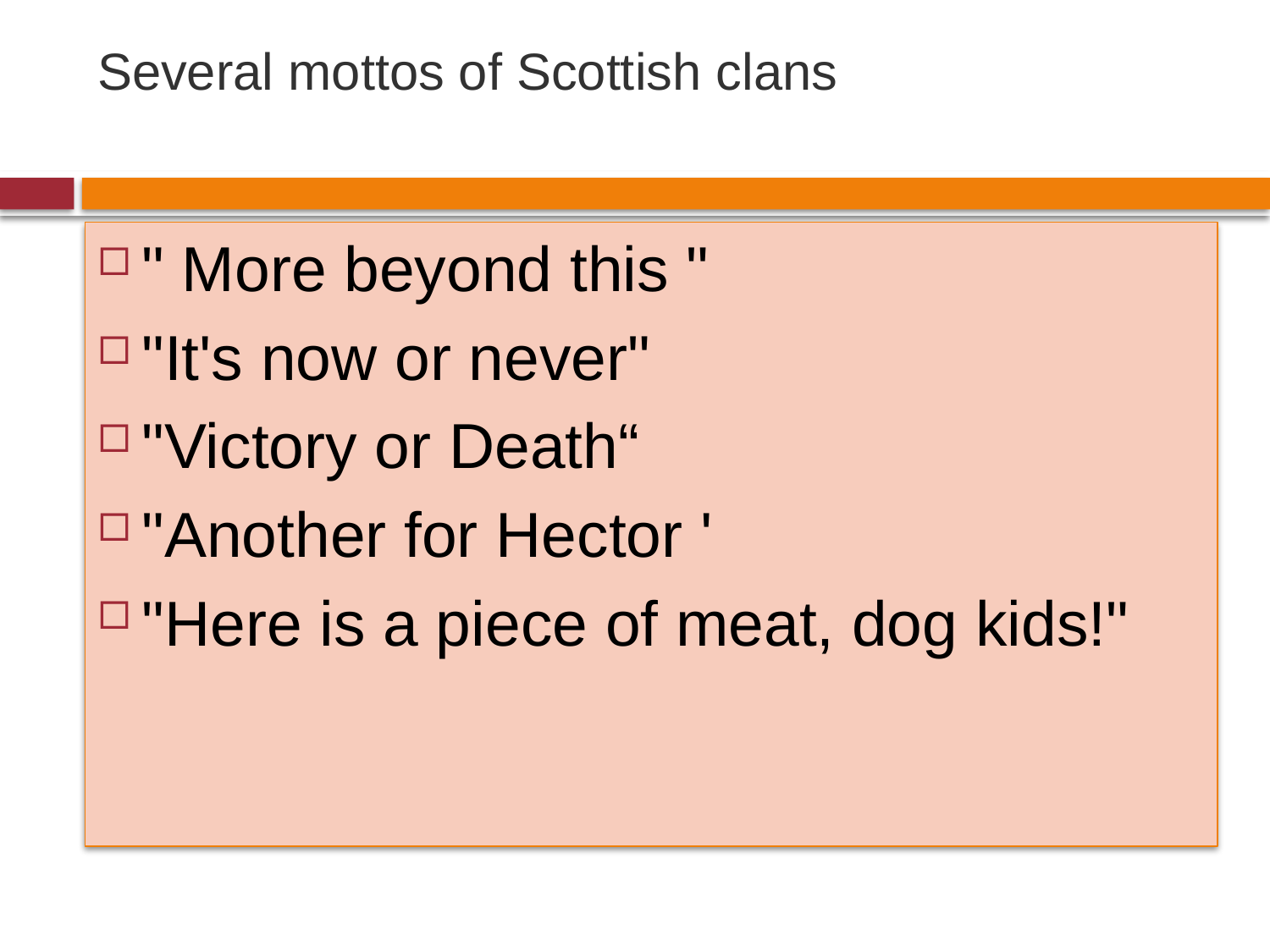

# Several mottos of Scottish clans
" More beyond this "
"It's now or never"
"Victory or Death“
"Another for Hector '
"Here is a piece of meat, dog kids!"